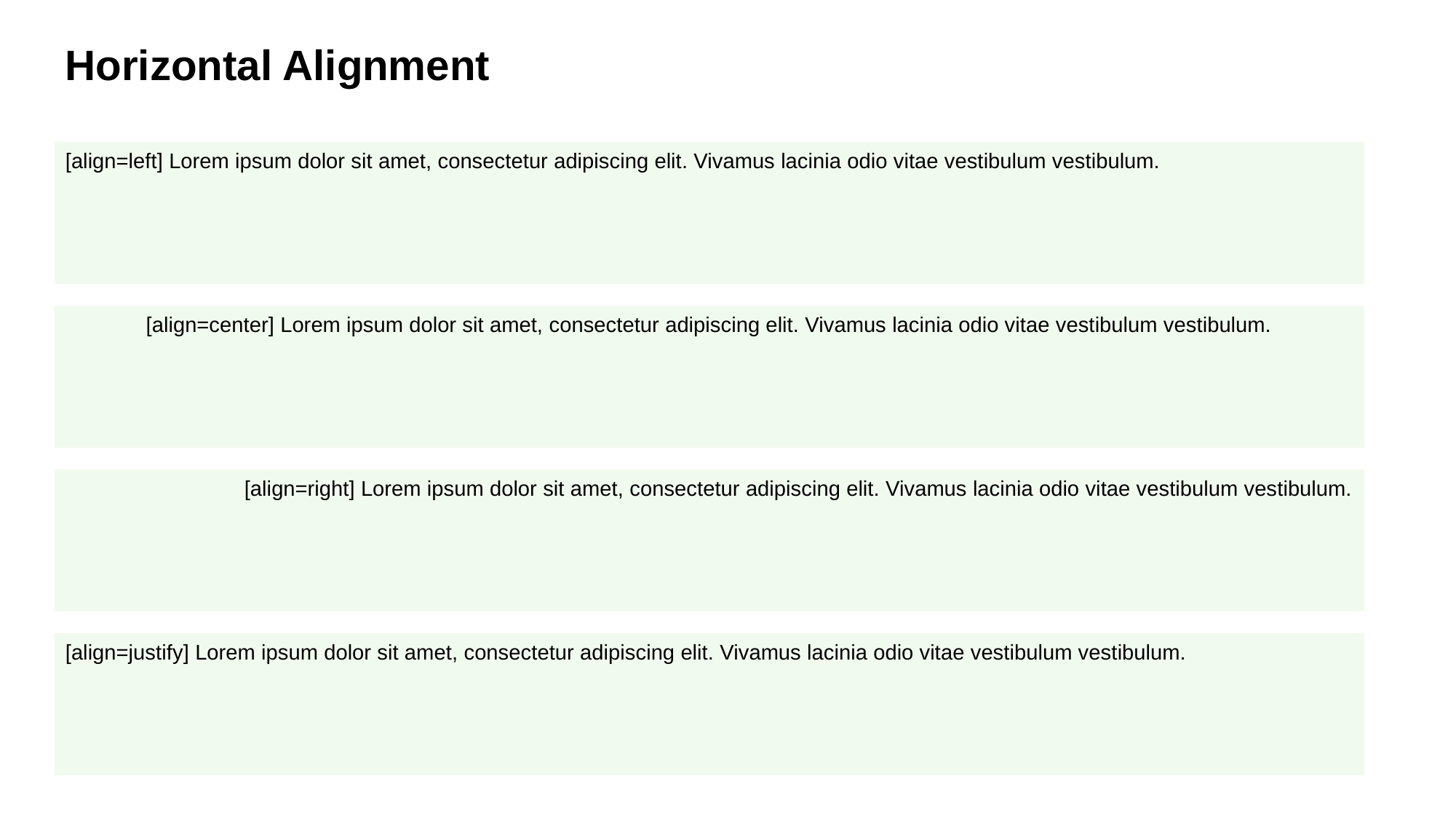

Horizontal Alignment
[align=left] Lorem ipsum dolor sit amet, consectetur adipiscing elit. Vivamus lacinia odio vitae vestibulum vestibulum.
[align=center] Lorem ipsum dolor sit amet, consectetur adipiscing elit. Vivamus lacinia odio vitae vestibulum vestibulum.
[align=right] Lorem ipsum dolor sit amet, consectetur adipiscing elit. Vivamus lacinia odio vitae vestibulum vestibulum.
[align=justify] Lorem ipsum dolor sit amet, consectetur adipiscing elit. Vivamus lacinia odio vitae vestibulum vestibulum.